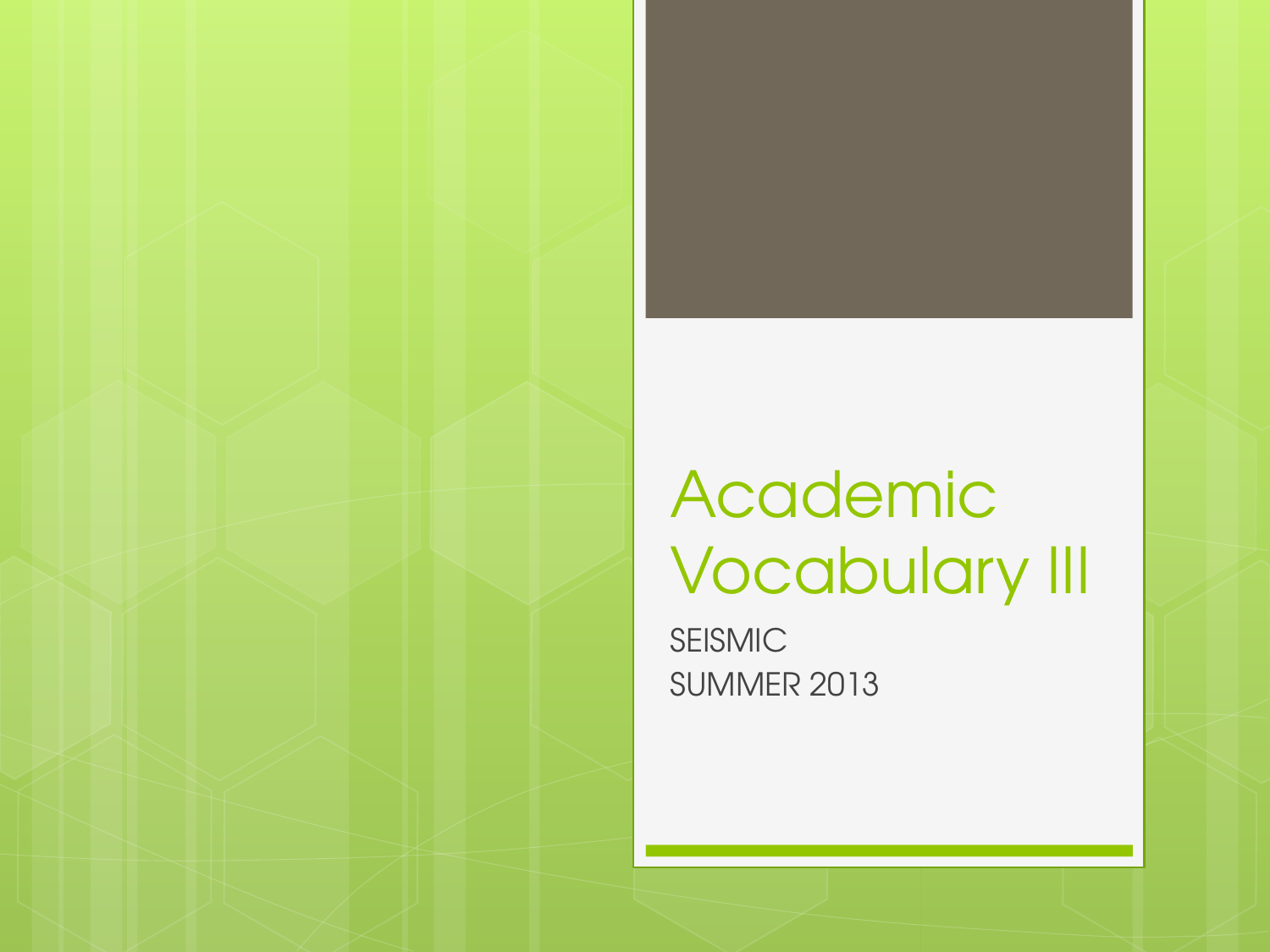

# Academic Vocabulary III
SEISMIC
SUMMER 2013